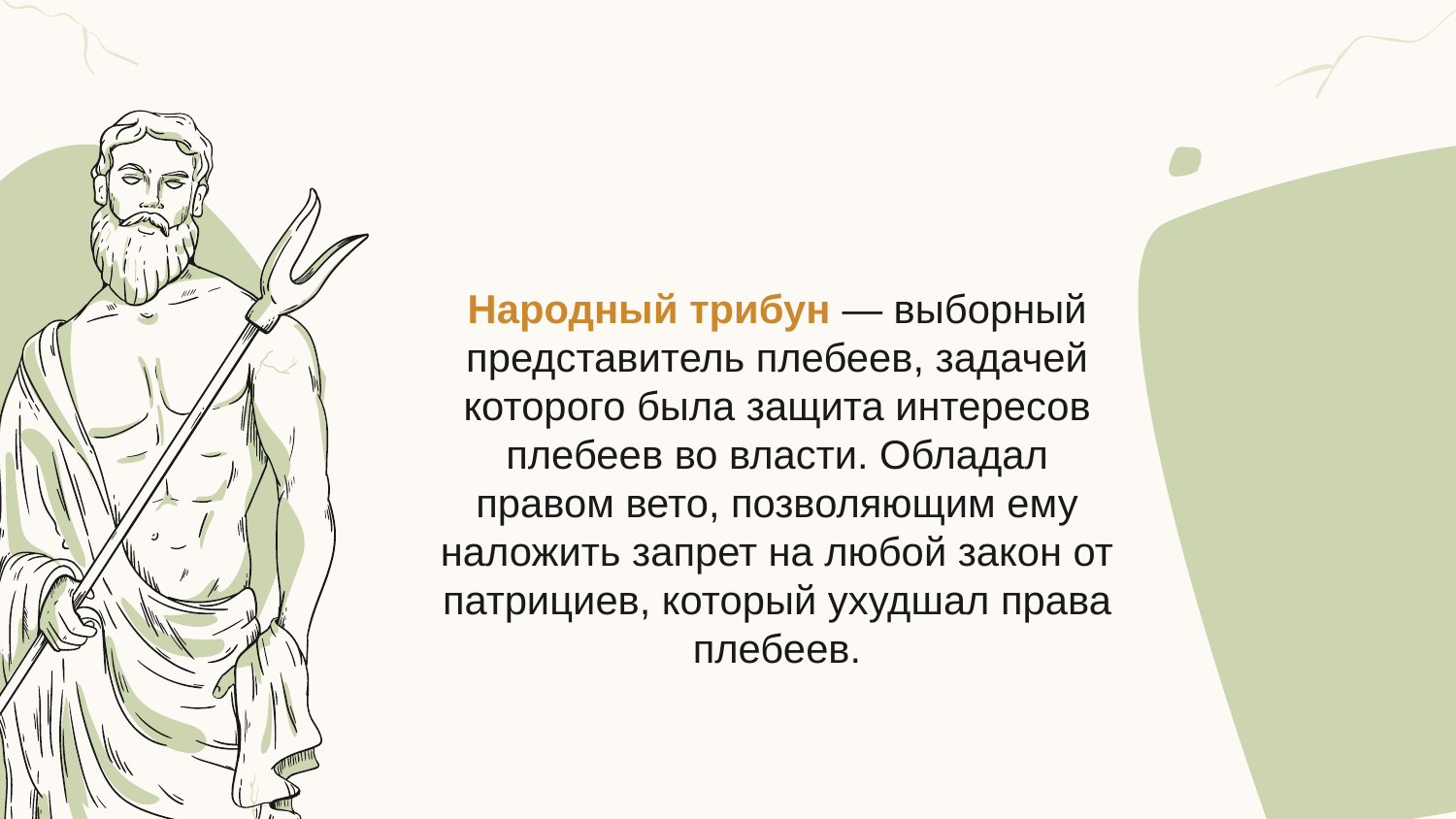

# Народный трибун — выборный представитель плебеев, задачей которого была защита интересов плебеев во власти. Обладал правом вето, позволяющим ему наложить запрет на любой закон от патрициев, который ухудшал права плебеев.